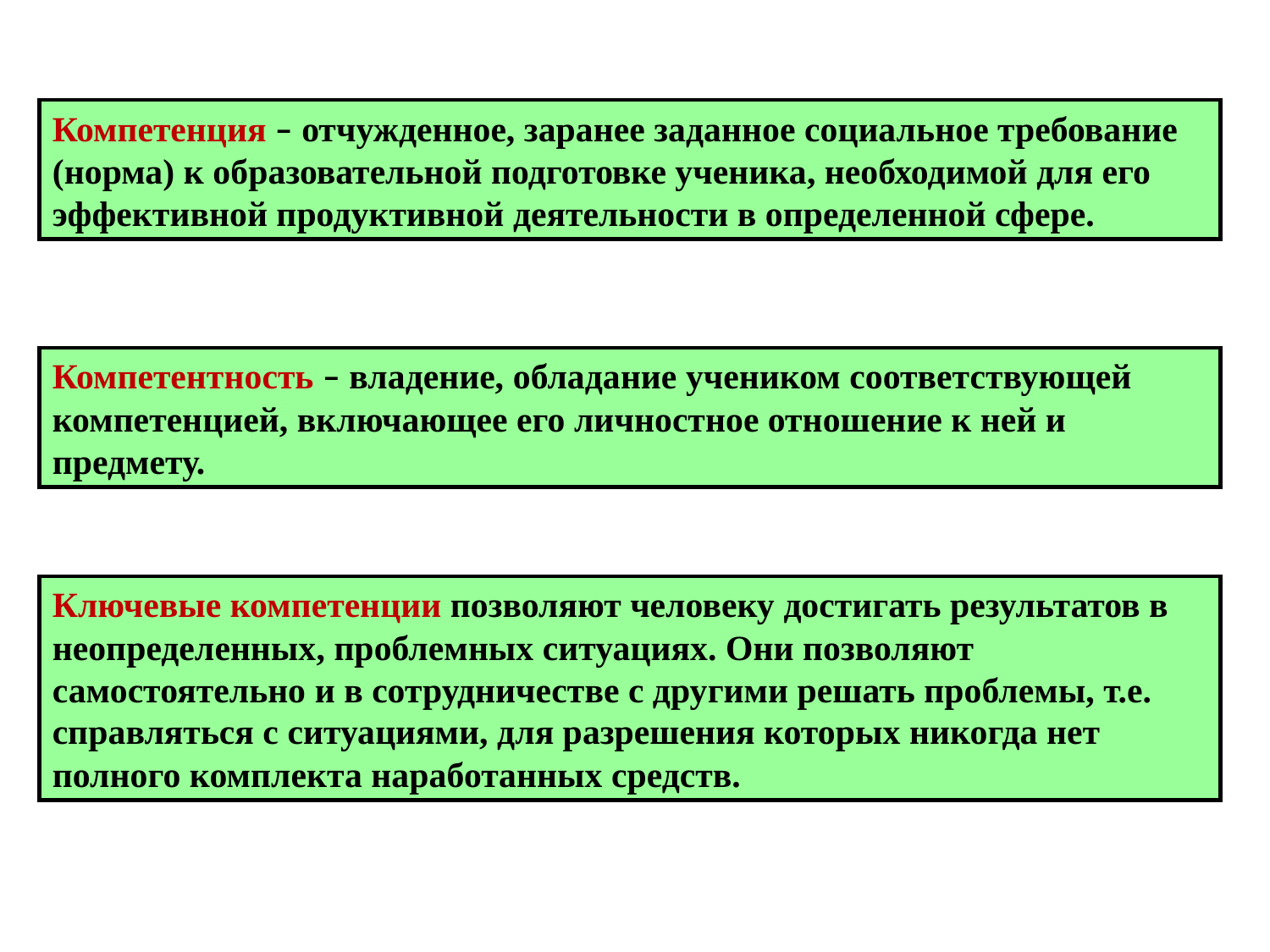

Компетенция – отчужденное, заранее заданное социальное требование (норма) к образовательной подготовке ученика, необходимой для его эффективной продуктивной деятельности в определенной сфере.
Компетентность – владение, обладание учеником соответствующей компетенцией, включающее его личностное отношение к ней и предмету.
Ключевые компетенции позволяют человеку достигать результатов в неопределенных, проблемных ситуациях. Они позволяют самостоятельно и в сотрудничестве с другими решать проблемы, т.е. справляться с ситуациями, для разрешения которых никогда нет полного комплекта наработанных средств.